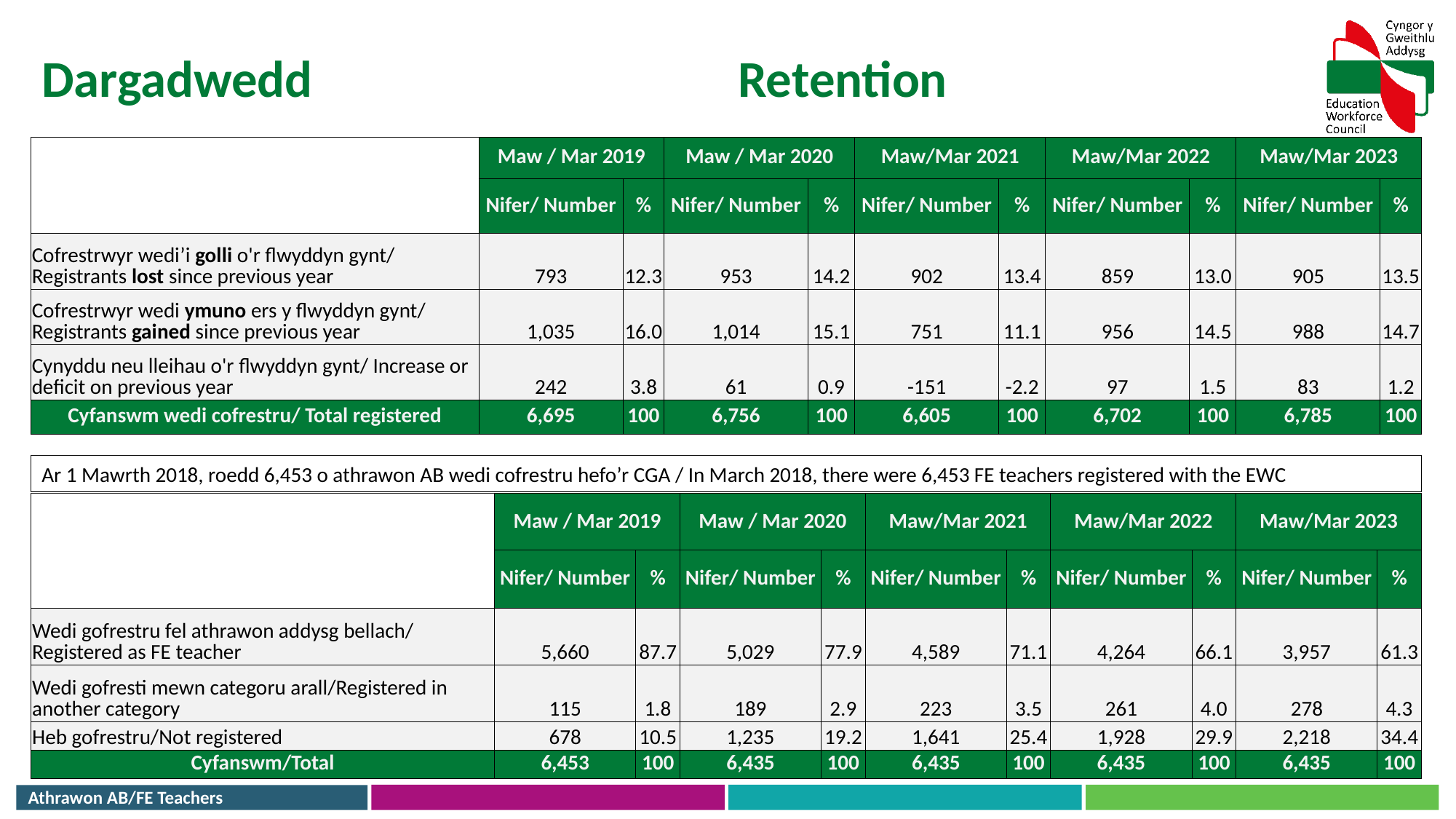

Dargadwedd
Retention
|  | Maw / Mar 2019 |  | Maw / Mar 2020 |  | Maw/Mar 2021 |  | Maw/Mar 2022 |  | Maw/Mar 2023 |  |
| --- | --- | --- | --- | --- | --- | --- | --- | --- | --- | --- |
|  | Nifer/ Number | % | Nifer/ Number | % | Nifer/ Number | % | Nifer/ Number | % | Nifer/ Number | % |
| Cofrestrwyr wedi’i golli o'r flwyddyn gynt/ Registrants lost since previous year | 793 | 12.3 | 953 | 14.2 | 902 | 13.4 | 859 | 13.0 | 905 | 13.5 |
| Cofrestrwyr wedi ymuno ers y flwyddyn gynt/ Registrants gained since previous year | 1,035 | 16.0 | 1,014 | 15.1 | 751 | 11.1 | 956 | 14.5 | 988 | 14.7 |
| Cynyddu neu lleihau o'r flwyddyn gynt/ Increase or deficit on previous year | 242 | 3.8 | 61 | 0.9 | -151 | -2.2 | 97 | 1.5 | 83 | 1.2 |
| Cyfanswm wedi cofrestru/ Total registered | 6,695 | 100 | 6,756 | 100 | 6,605 | 100 | 6,702 | 100 | 6,785 | 100 |
Ar 1 Mawrth 2018, roedd 6,453 o athrawon AB wedi cofrestru hefo’r CGA / In March 2018, there were 6,453 FE teachers registered with the EWC
|  | Maw / Mar 2019 |  | Maw / Mar 2020 |  | Maw/Mar 2021 |  | Maw/Mar 2022 |  | Maw/Mar 2023 |  |
| --- | --- | --- | --- | --- | --- | --- | --- | --- | --- | --- |
|  | Nifer/ Number | % | Nifer/ Number | % | Nifer/ Number | % | Nifer/ Number | % | Nifer/ Number | % |
| Wedi gofrestru fel athrawon addysg bellach/ Registered as FE teacher | 5,660 | 87.7 | 5,029 | 77.9 | 4,589 | 71.1 | 4,264 | 66.1 | 3,957 | 61.3 |
| Wedi gofresti mewn categoru arall/Registered in another category | 115 | 1.8 | 189 | 2.9 | 223 | 3.5 | 261 | 4.0 | 278 | 4.3 |
| Heb gofrestru/Not registered | 678 | 10.5 | 1,235 | 19.2 | 1,641 | 25.4 | 1,928 | 29.9 | 2,218 | 34.4 |
| Cyfanswm/Total | 6,453 | 100 | 6,435 | 100 | 6,435 | 100 | 6,435 | 100 | 6,435 | 100 |
Athrawon AB/FE Teachers